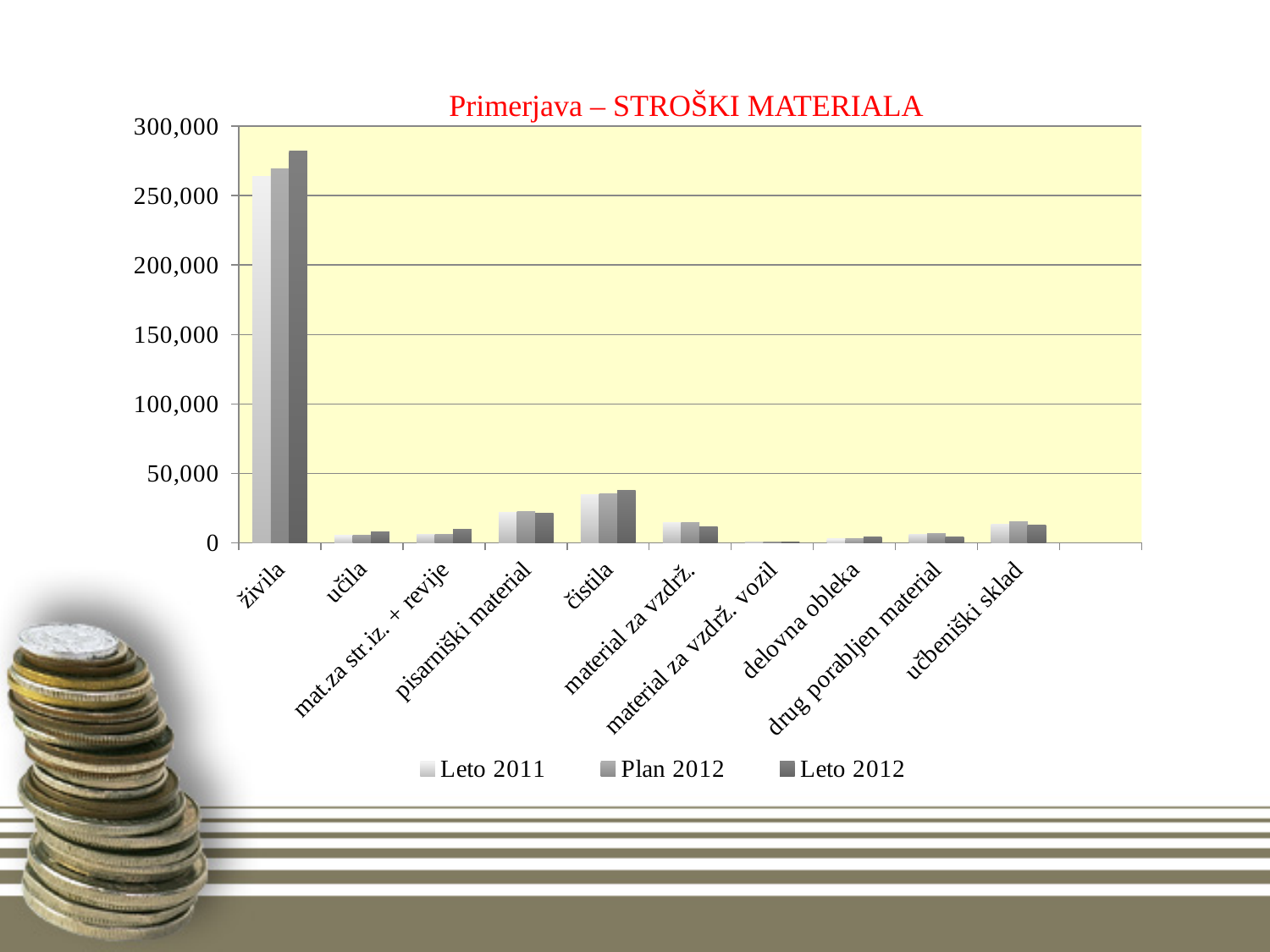

### Chart

| Category | Leto 2011 | Plan 2012 | Leto 2012 |
|---|---|---|---|
| živila | 263790.45 | 269593.84 | 282296.17 |
| učila | 5551.93 | 5674.08 | 7824.4 |
| mat.za str.iz. + revije | 5856.35 | 5985.19 | 9968.4 |
| pisarniški material | 21862.41 | 22343.38 | 21032.92 |
| čistila | 34444.04 | 35201.81 | 37537.57 |
| material za vzdrž. | 14489.68 | 14808.45 | 11702.57 |
| material za vzdrž. vozil | 746.65 | 763.08 | 652.51 |
| delovna obleka | 2726.8 | 2786.79 | 4484.22 |
| drug porabljen material | 6254.3 | 6391.89 | 4490.86 |
| učbeniški sklad | 13559.87 | 15000.0 | 12617.04 |
# Primerjava – STROŠKI MATERIALA